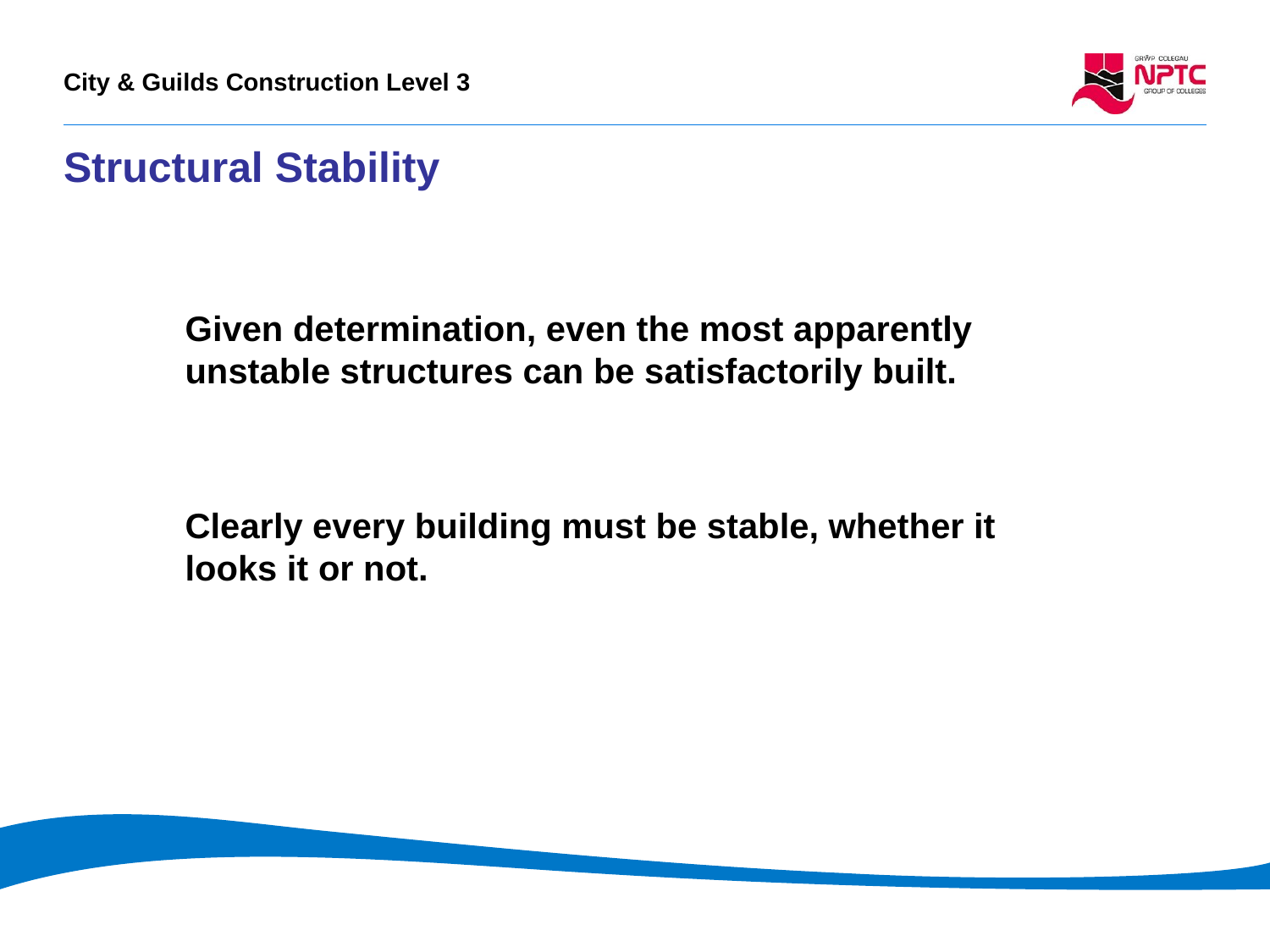

# Structural Stability
Given determination, even the most apparently unstable structures can be satisfactorily built.

Clearly every building must be stable, whether it looks it or not.